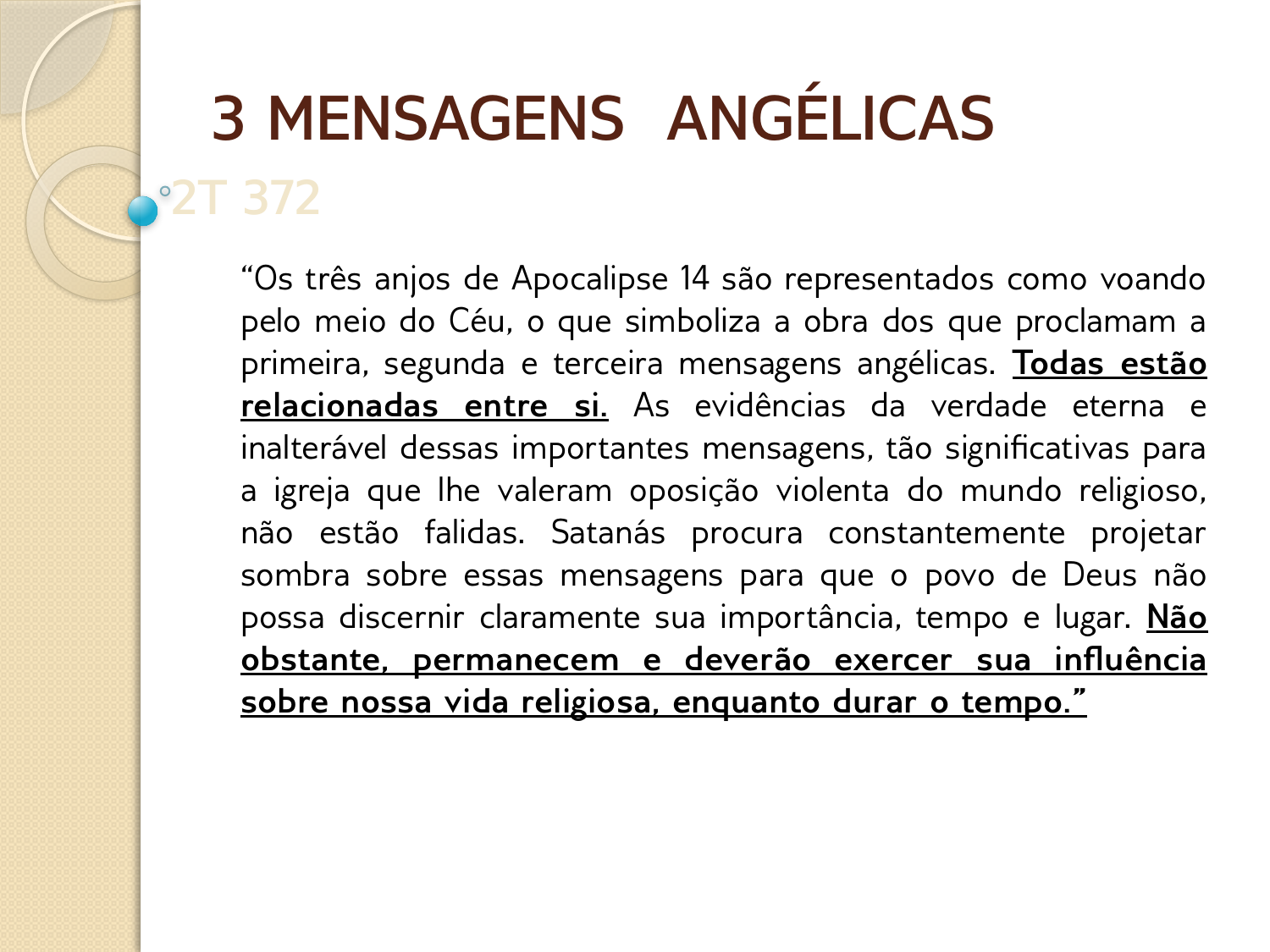

3 MENSAGENS  ANGÉLICAS
2T 372
“Os três anjos de Apocalipse 14 são representados como voando pelo meio do Céu, o que simboliza a obra dos que proclamam a primeira, segunda e terceira mensagens angélicas. Todas estão relacionadas entre si. As evidências da verdade eterna e inalterável dessas importantes mensagens, tão significativas para a igreja que lhe valeram oposição violenta do mundo religioso, não estão falidas. Satanás procura constantemente projetar sombra sobre essas mensagens para que o povo de Deus não possa discernir claramente sua importância, tempo e lugar. Não obstante, permanecem e deverão exercer sua influência sobre nossa vida religiosa, enquanto durar o tempo.”